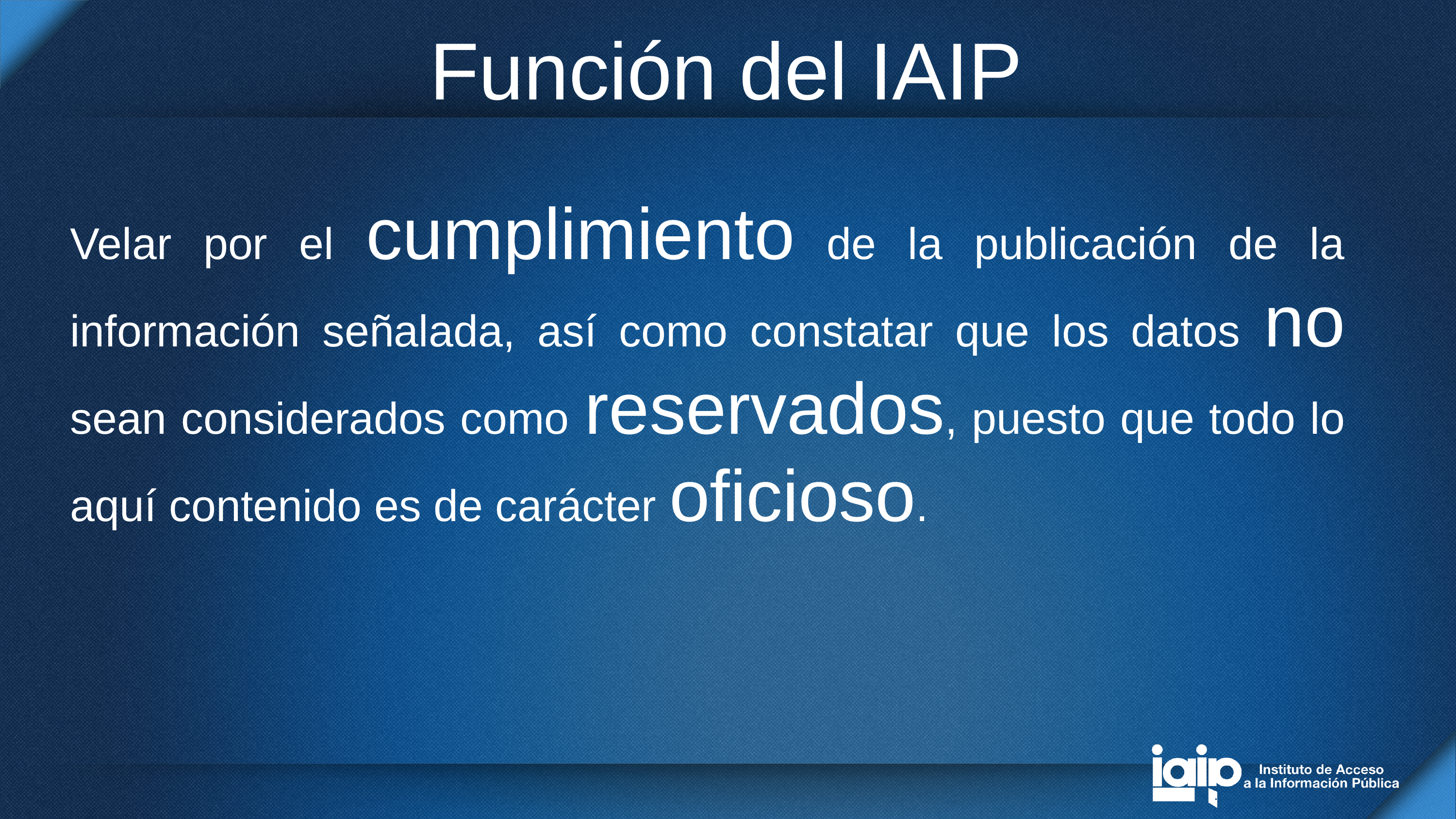

# Función del IAIP
Velar por el cumplimiento de la publicación de la información señalada, así como constatar que los datos no sean considerados como reservados, puesto que todo lo aquí contenido es de carácter oficioso.